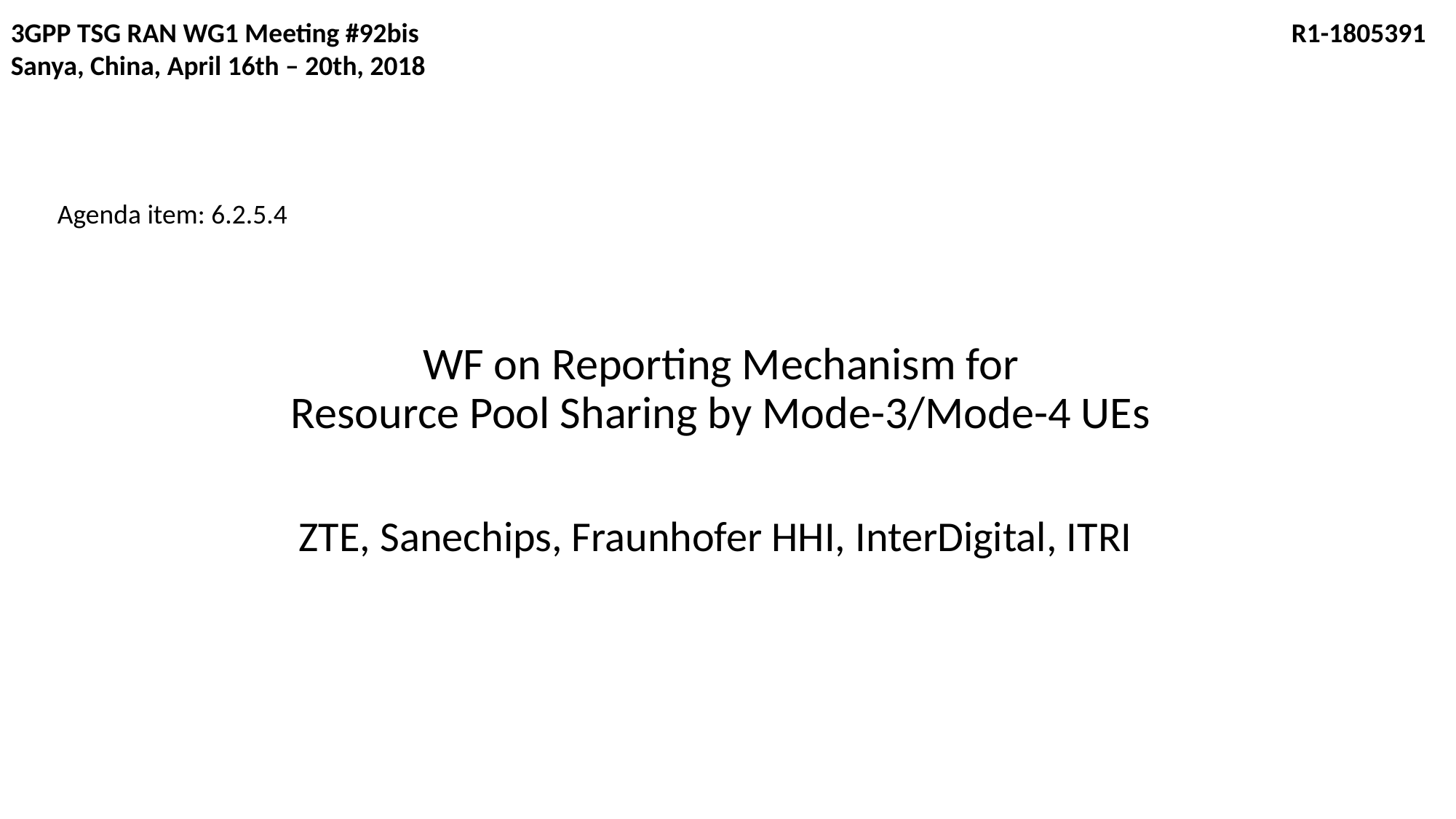

3GPP TSG RAN WG1 Meeting #92bis 								             R1-1805391
Sanya, China, April 16th – 20th, 2018
Agenda item: 6.2.5.4
# WF on Reporting Mechanism for Resource Pool Sharing by Mode-3/Mode-4 UEs
ZTE, Sanechips, Fraunhofer HHI, InterDigital, ITRI